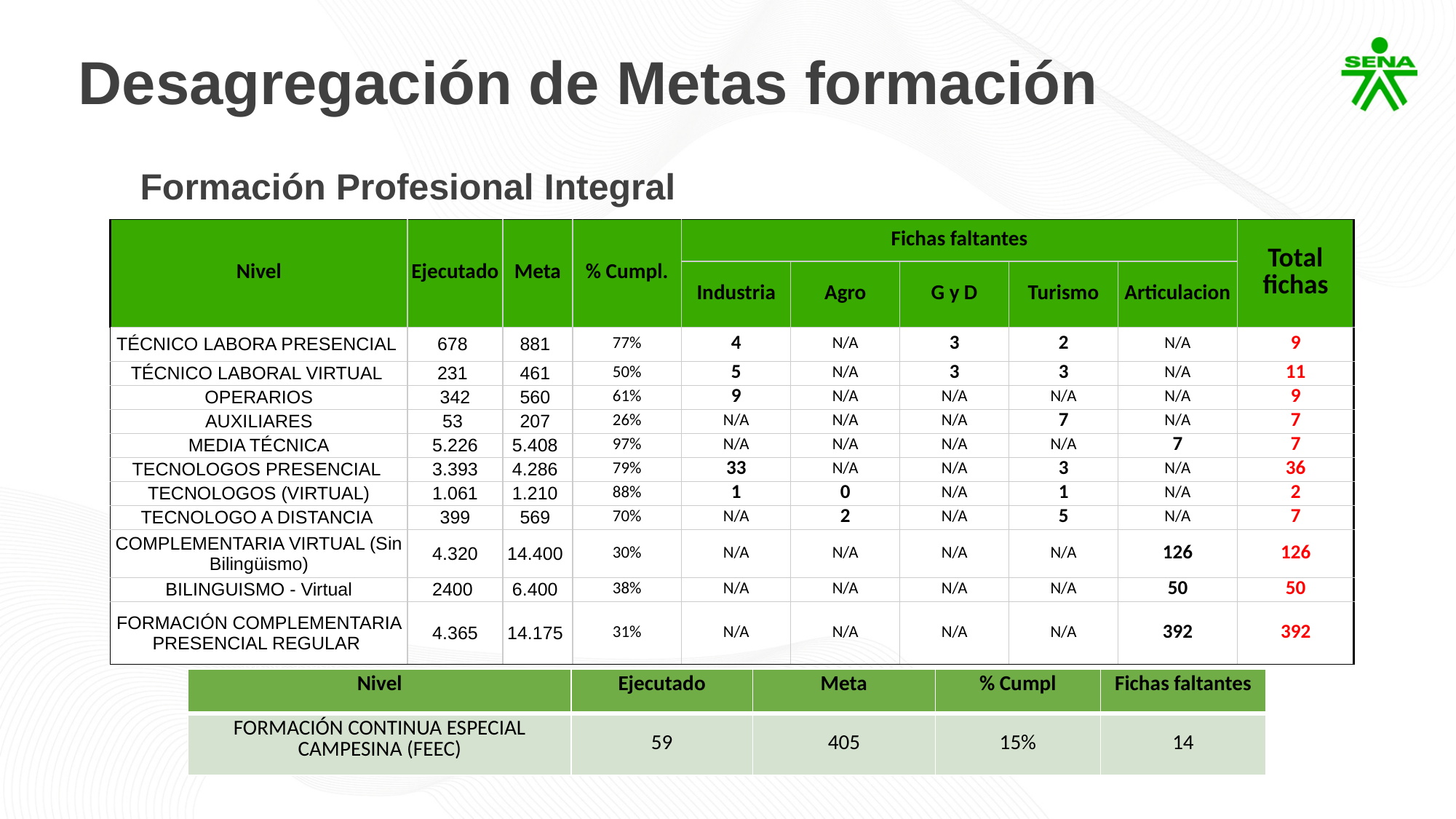

Desagregación de Metas formación
Formación Profesional Integral
Meta: 1,060
Ejecución: 833
| Nivel | Ejecutado | Meta | % Cumpl. | Fichas faltantes |  |  |  |  | Total fichas |
| --- | --- | --- | --- | --- | --- | --- | --- | --- | --- |
|  |  |  |  | Industria | Agro | G y D | Turismo | Articulacion |  |
| TÉCNICO LABORA PRESENCIAL | 678 | 881 | 77% | 4 | N/A | 3 | 2 | N/A | 9 |
| TÉCNICO LABORAL VIRTUAL | 231 | 461 | 50% | 5 | N/A | 3 | 3 | N/A | 11 |
| OPERARIOS | 342 | 560 | 61% | 9 | N/A | N/A | N/A | N/A | 9 |
| AUXILIARES | 53 | 207 | 26% | N/A | N/A | N/A | 7 | N/A | 7 |
| MEDIA TÉCNICA | 5.226 | 5.408 | 97% | N/A | N/A | N/A | N/A | 7 | 7 |
| TECNOLOGOS PRESENCIAL | 3.393 | 4.286 | 79% | 33 | N/A | N/A | 3 | N/A | 36 |
| TECNOLOGOS (VIRTUAL) | 1.061 | 1.210 | 88% | 1 | 0 | N/A | 1 | N/A | 2 |
| TECNOLOGO A DISTANCIA | 399 | 569 | 70% | N/A | 2 | N/A | 5 | N/A | 7 |
| COMPLEMENTARIA VIRTUAL (Sin Bilingüismo) | 4.320 | 14.400 | 30% | N/A | N/A | N/A | N/A | 126 | 126 |
| BILINGUISMO - Virtual | 2400 | 6.400 | 38% | N/A | N/A | N/A | N/A | 50 | 50 |
| FORMACIÓN COMPLEMENTARIA PRESENCIAL REGULAR | 4.365 | 14.175 | 31% | N/A | N/A | N/A | N/A | 392 | 392 |
Meta: 1,895
Ejecución: 1,253
Complementaria
Ejecución: 5,370
Bilingüismo
Ejecución: 28.342
Meta: 6,024
Meta: 7,680
Ejecución: 6,480
%  84
| Nivel | Ejecutado | Meta | % Cumpl | Fichas faltantes |
| --- | --- | --- | --- | --- |
| FORMACIÓN CONTINUA ESPECIAL CAMPESINA (FEEC) | 59 | 405 | 15% | 14 |